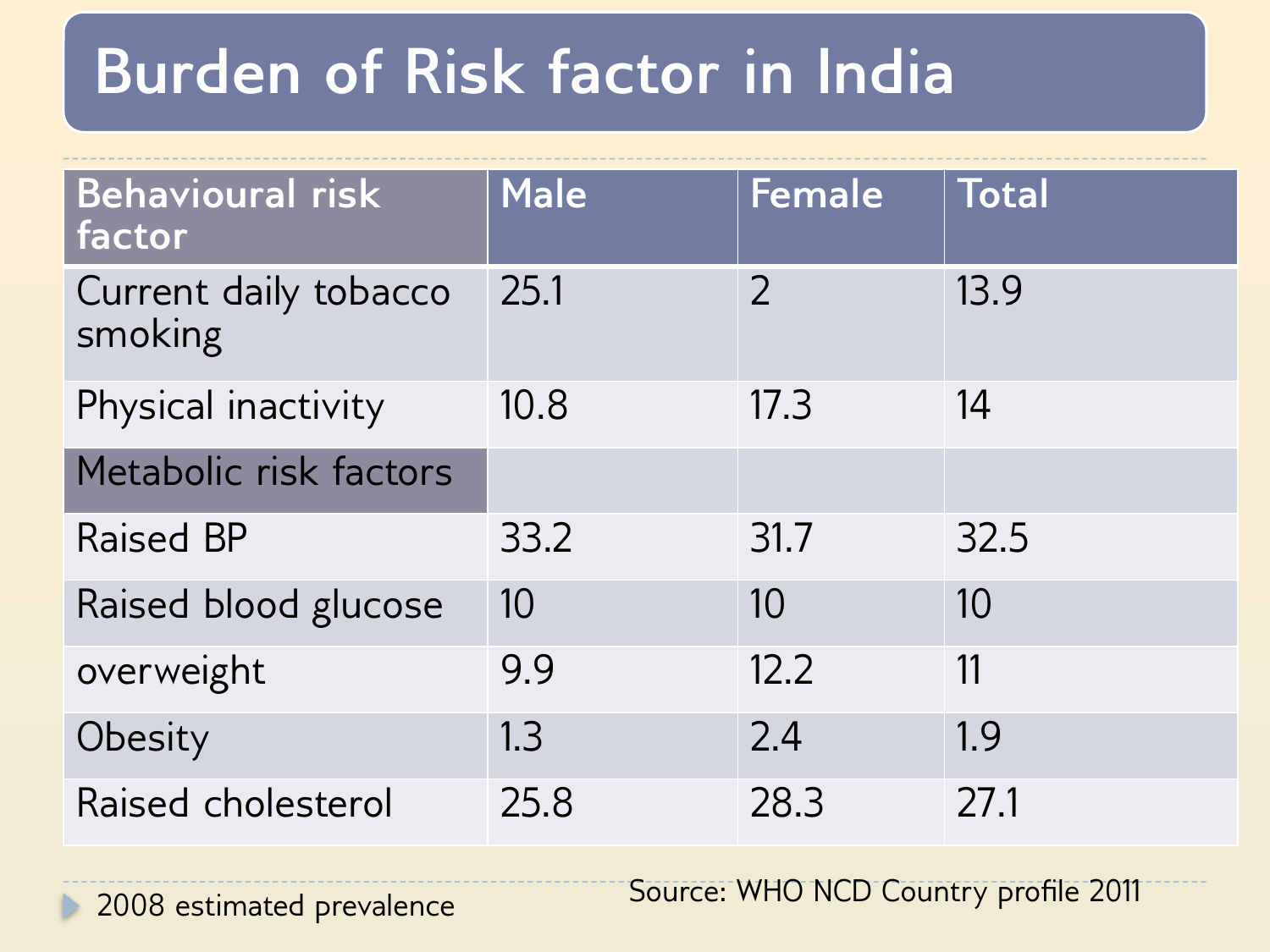

Burden of Risk factor in India
| Behavioural risk factor | Male | Female | Total |
| --- | --- | --- | --- |
| Current daily tobacco smoking | 25.1 | 2 | 13.9 |
| Physical inactivity | 10.8 | 17.3 | 14 |
| Metabolic risk factors |  |  |  |
| Raised BP | 33.2 | 31.7 | 32.5 |
| Raised blood glucose | 10 | 10 | 10 |
| overweight | 9.9 | 12.2 | 11 |
| Obesity | 1.3 | 2.4 | 1.9 |
| Raised cholesterol | 25.8 | 28.3 | 27.1 |
Source: WHO NCD Country profile 2011
2008 estimated prevalence